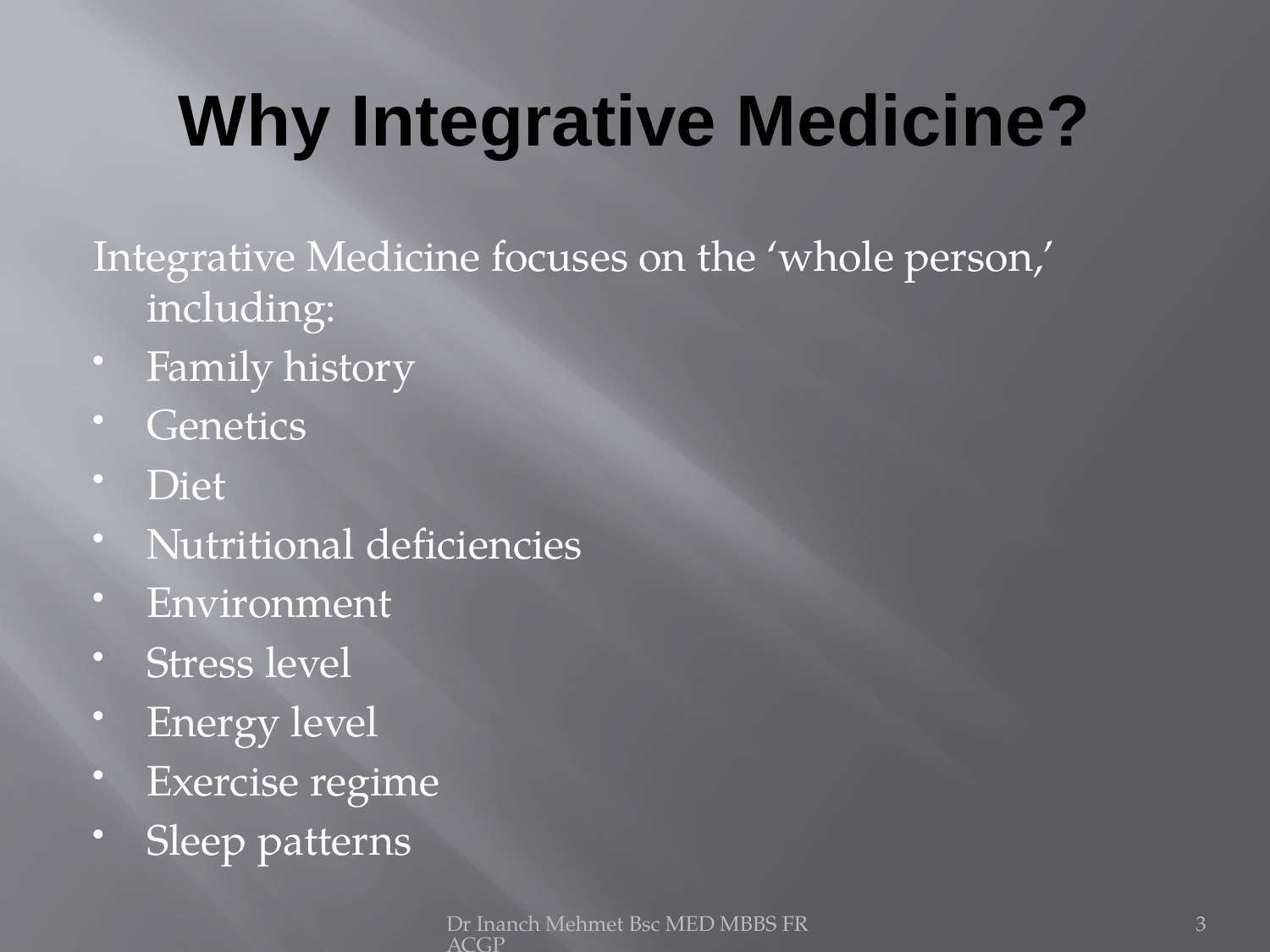

# Why Integrative Medicine?
Integrative Medicine focuses on the ‘whole person,’ including:
Family history
Genetics
Diet
Nutritional deficiencies
Environment
Stress level
Energy level
Exercise regime
Sleep patterns

Dr Inanch Mehmet Bsc MED MBBS FRACGP
3